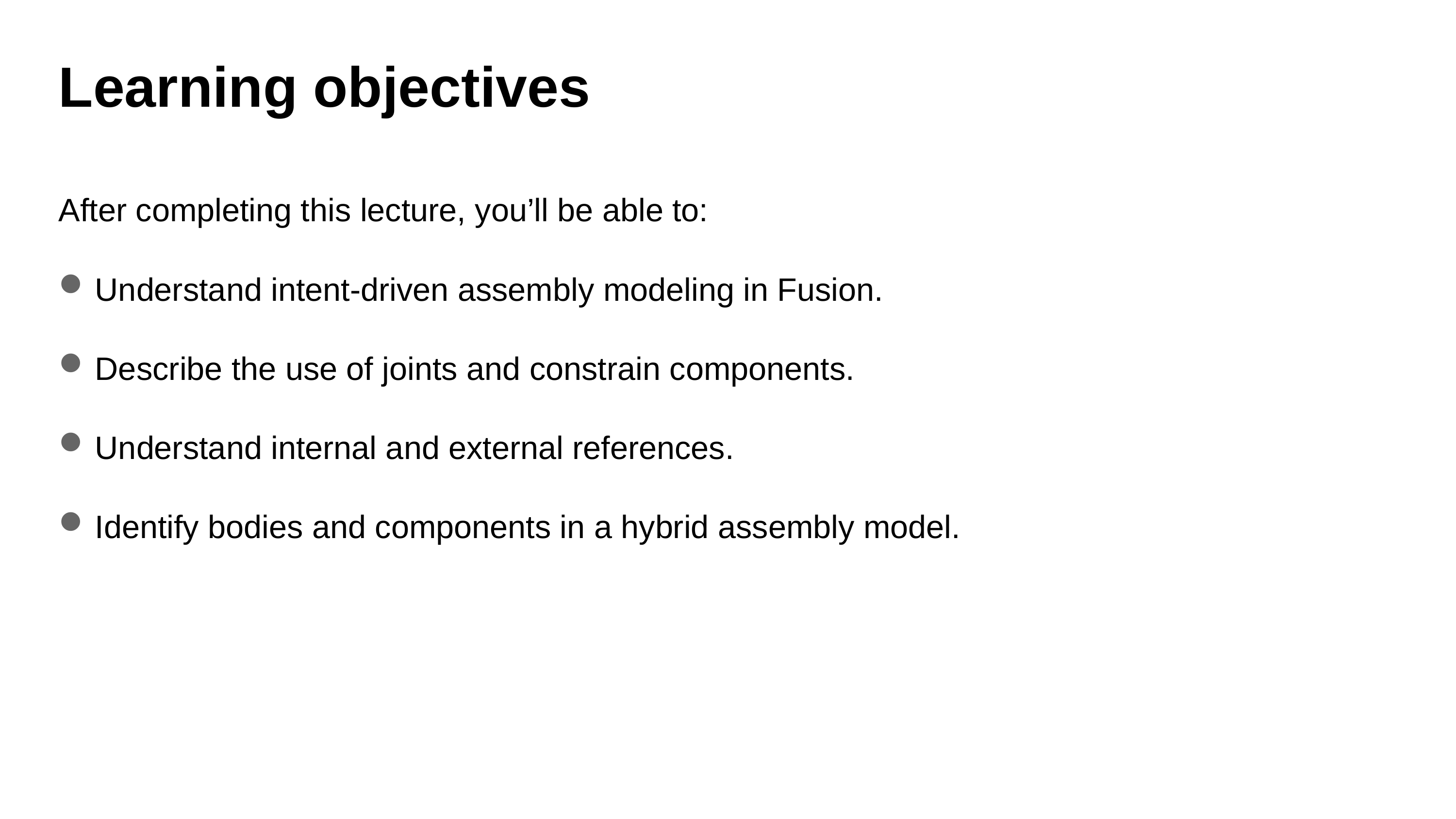

# Learning objectives
After completing this lecture, you’ll be able to:
Understand intent-driven assembly modeling in Fusion.
Describe the use of joints and constrain components.
Understand internal and external references.
Identify bodies and components in a hybrid assembly model.